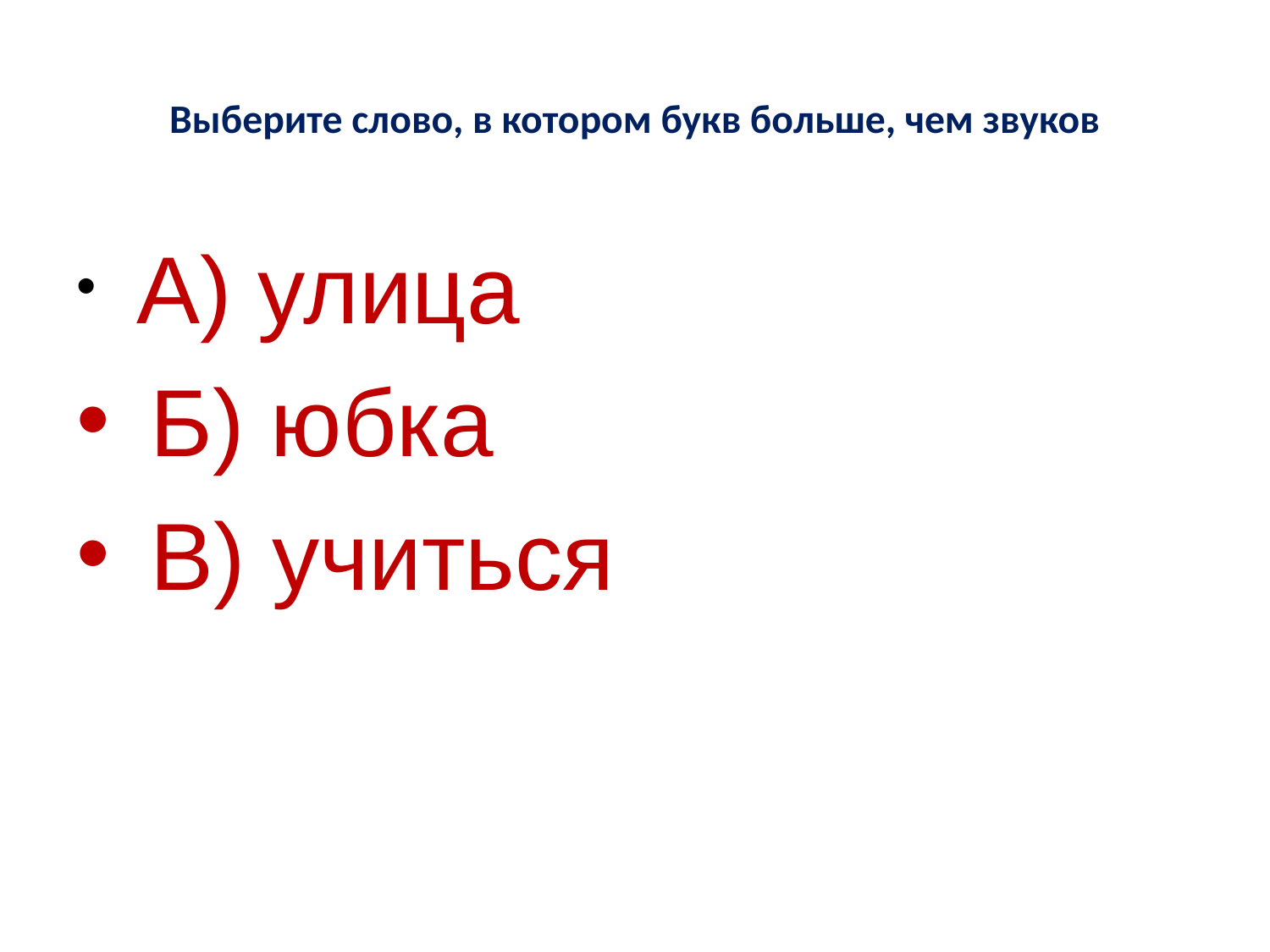

# Выберите слово, в котором букв больше, чем звуков
 А) улица
 Б) юбка
 В) учиться